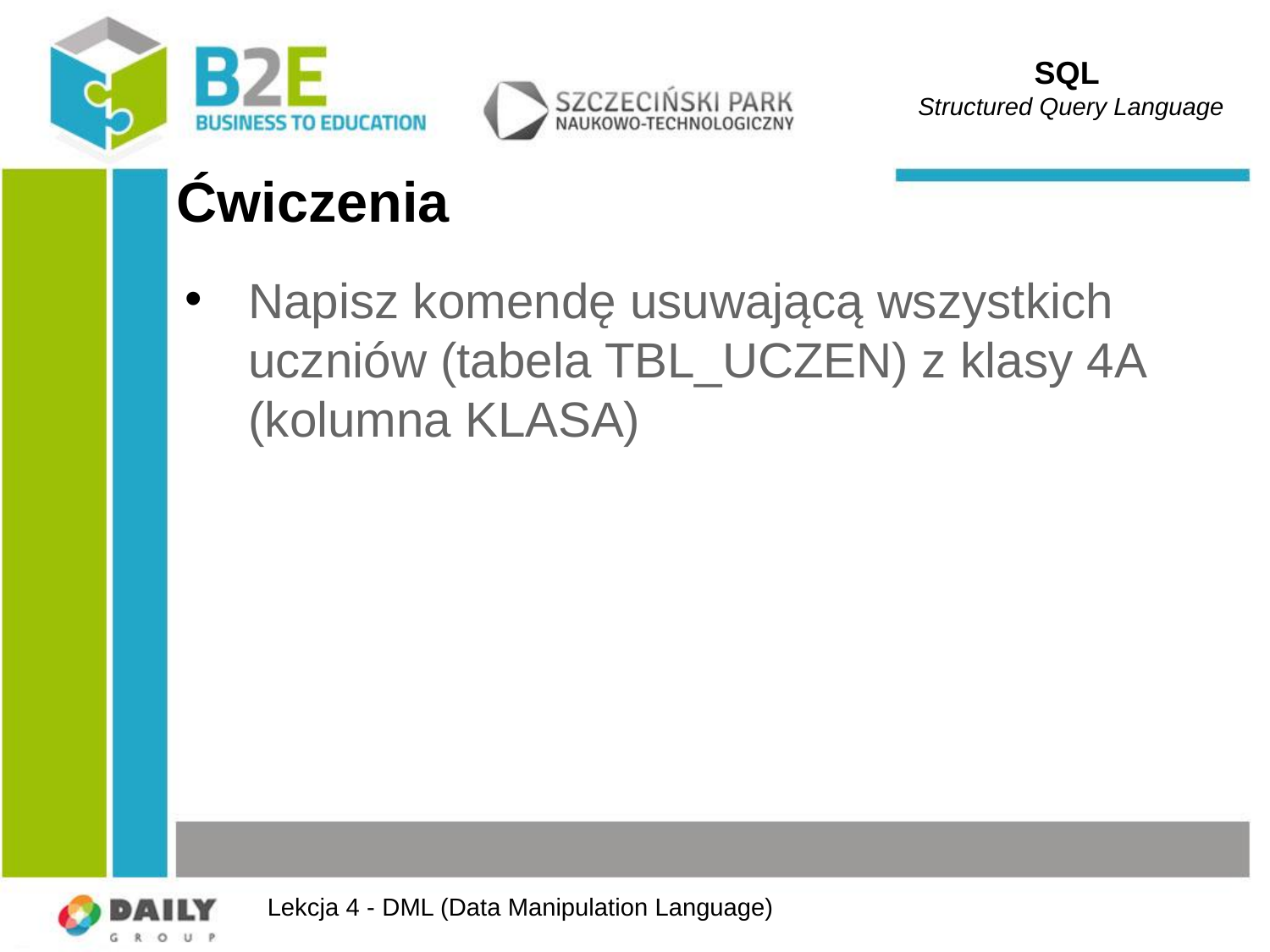

SQL
Structured Query Language
# Ćwiczenia
Napisz komendę usuwającą wszystkich uczniów (tabela TBL_UCZEN) z klasy 4A (kolumna KLASA)
Lekcja 4 - DML (Data Manipulation Language)